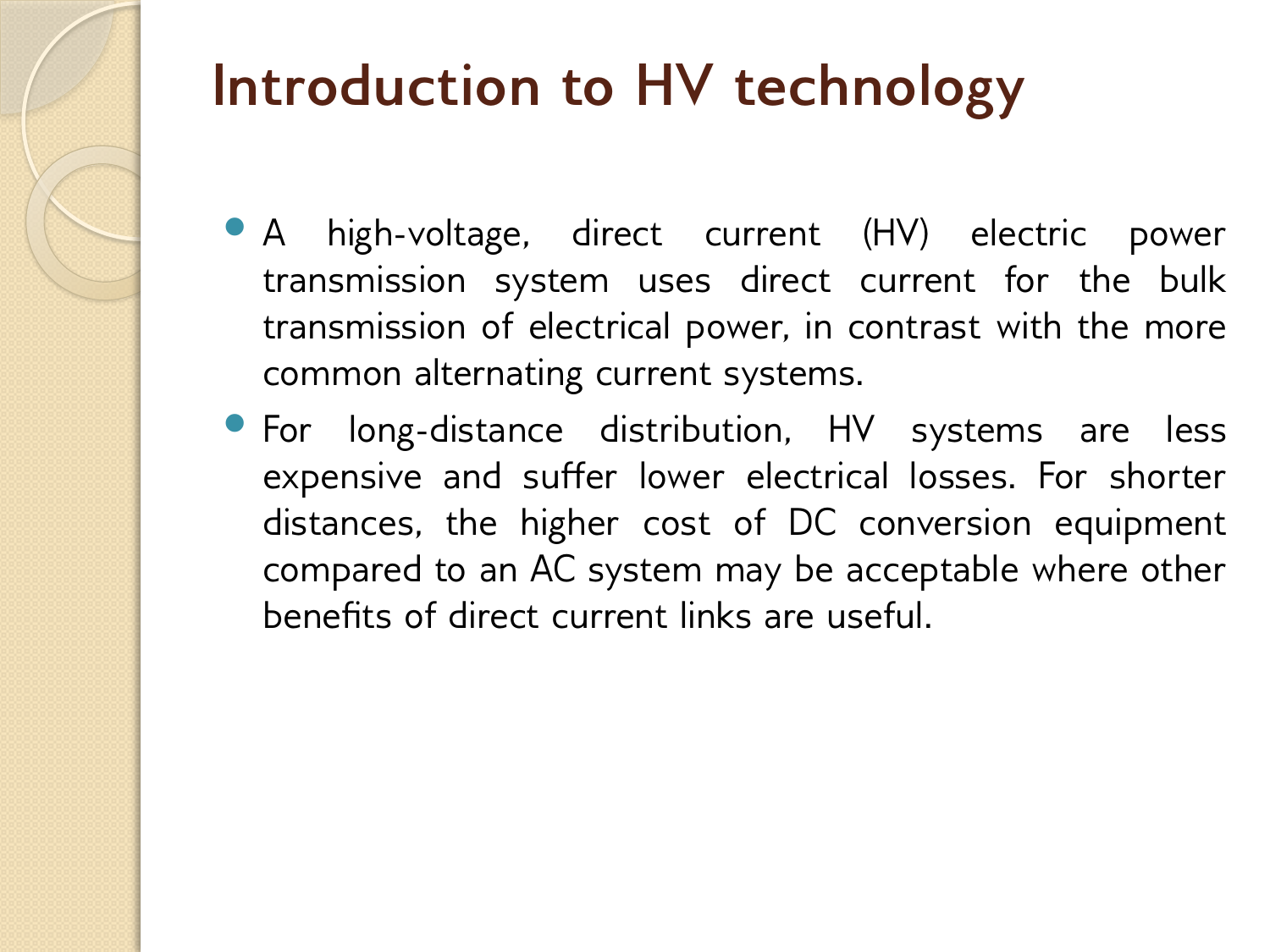

# Introduction to HV technology
A high-voltage, direct current (HV) electric power transmission system uses direct current for the bulk transmission of electrical power, in contrast with the more common alternating current systems.
For long-distance distribution, HV systems are less expensive and suffer lower electrical losses. For shorter distances, the higher cost of DC conversion equipment compared to an AC system may be acceptable where other benefits of direct current links are useful.